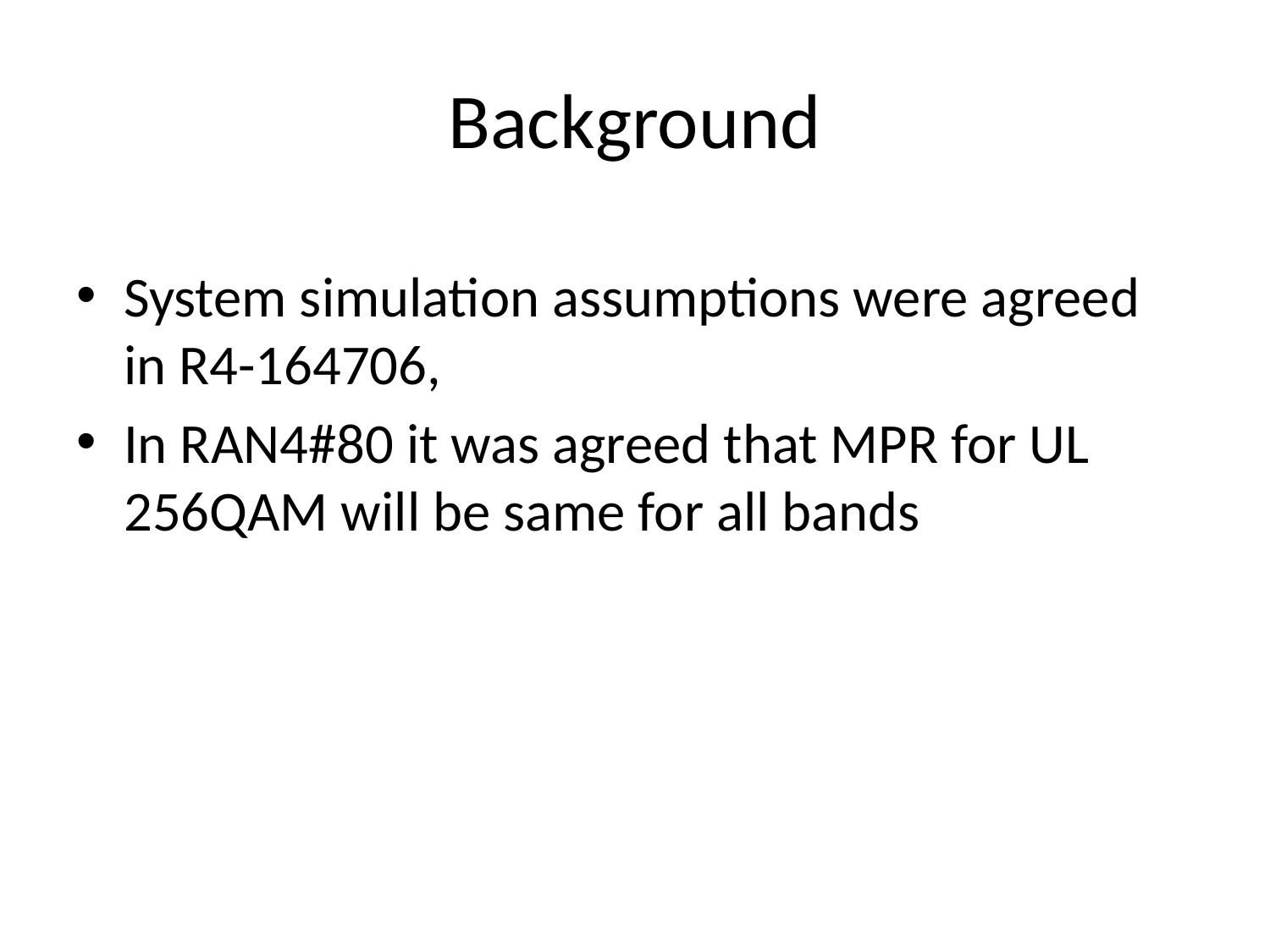

# Background
System simulation assumptions were agreed in R4-164706,
In RAN4#80 it was agreed that MPR for UL 256QAM will be same for all bands